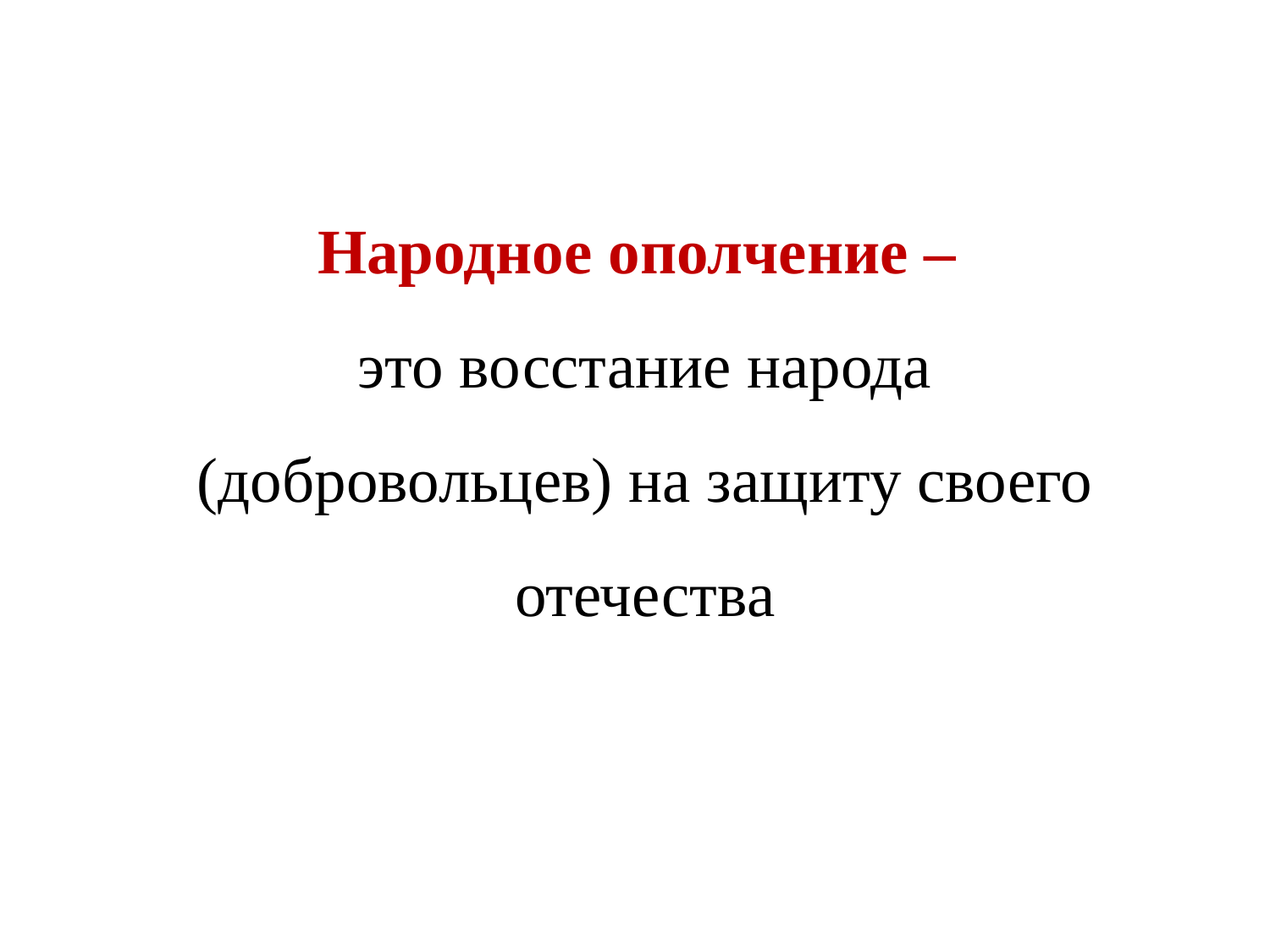

Народное ополчение –
это восстание народа (добровольцев) на защиту своего отечества